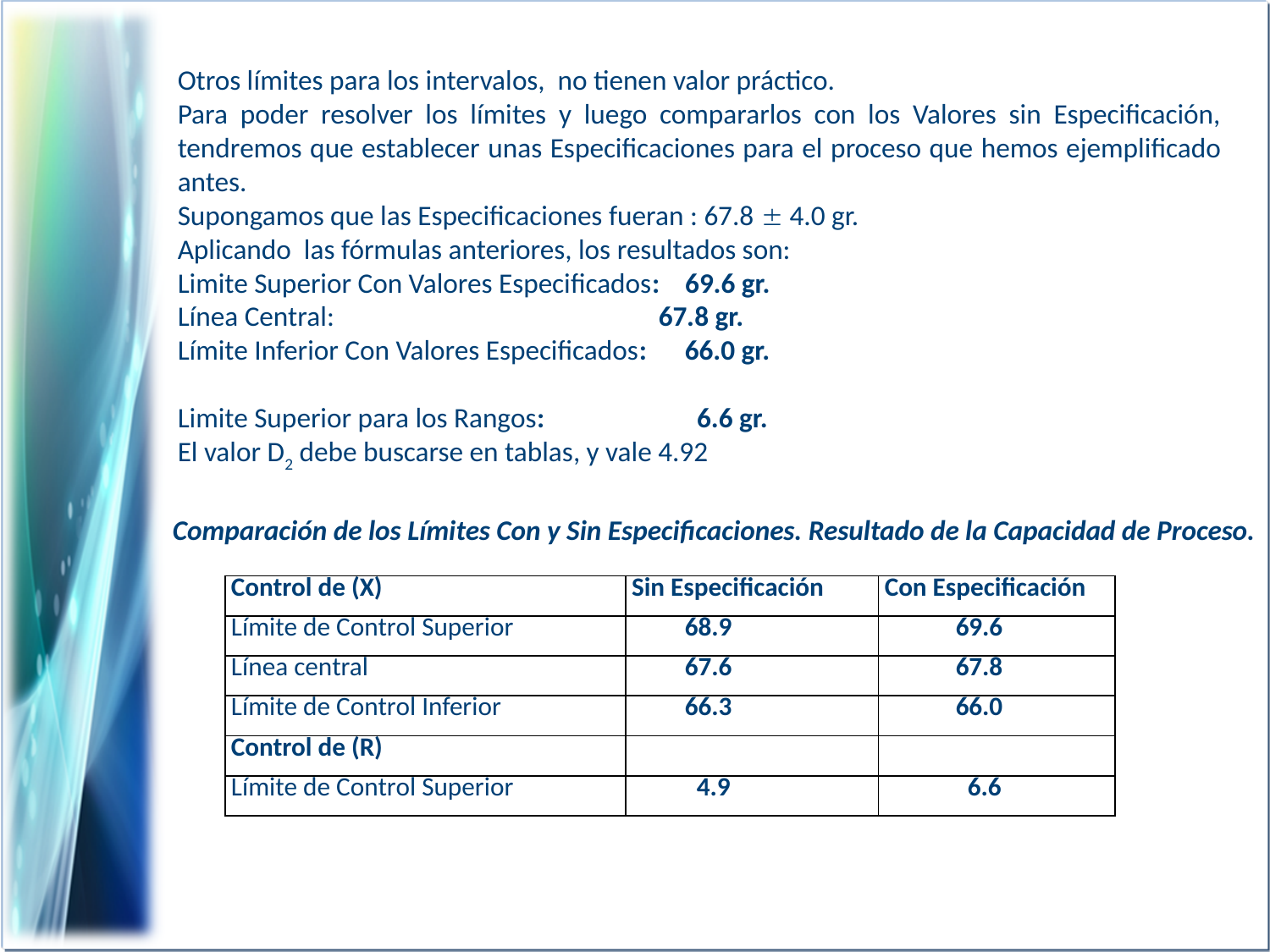

Otros límites para los intervalos,  no tienen valor práctico.
Para poder resolver los límites y luego compararlos con los Valores sin Especificación, tendremos que establecer unas Especificaciones para el proceso que hemos ejemplificado antes.
Supongamos que las Especificaciones fueran : 67.8 ± 4.0 gr.
Aplicando  las fórmulas anteriores, los resultados son:
Limite Superior Con Valores Especificados:    69.6 gr.
Línea Central:                                                   67.8 gr.
Límite Inferior Con Valores Especificados:      66.0 gr.

Limite Superior para los Rangos:                        6.6 gr.
El valor D2 debe buscarse en tablas, y vale 4.92
Comparación de los Límites Con y Sin Especificaciones. Resultado de la Capacidad de Proceso.
| Control de (X) | Sin Especificación | Con Especificación |
| --- | --- | --- |
| Límite de Control Superior | 68.9 | 69.6 |
| Línea central | 67.6 | 67.8 |
| Límite de Control Inferior | 66.3 | 66.0 |
| Control de (R) |  |  |
| Límite de Control Superior | 4.9 | 6.6 |